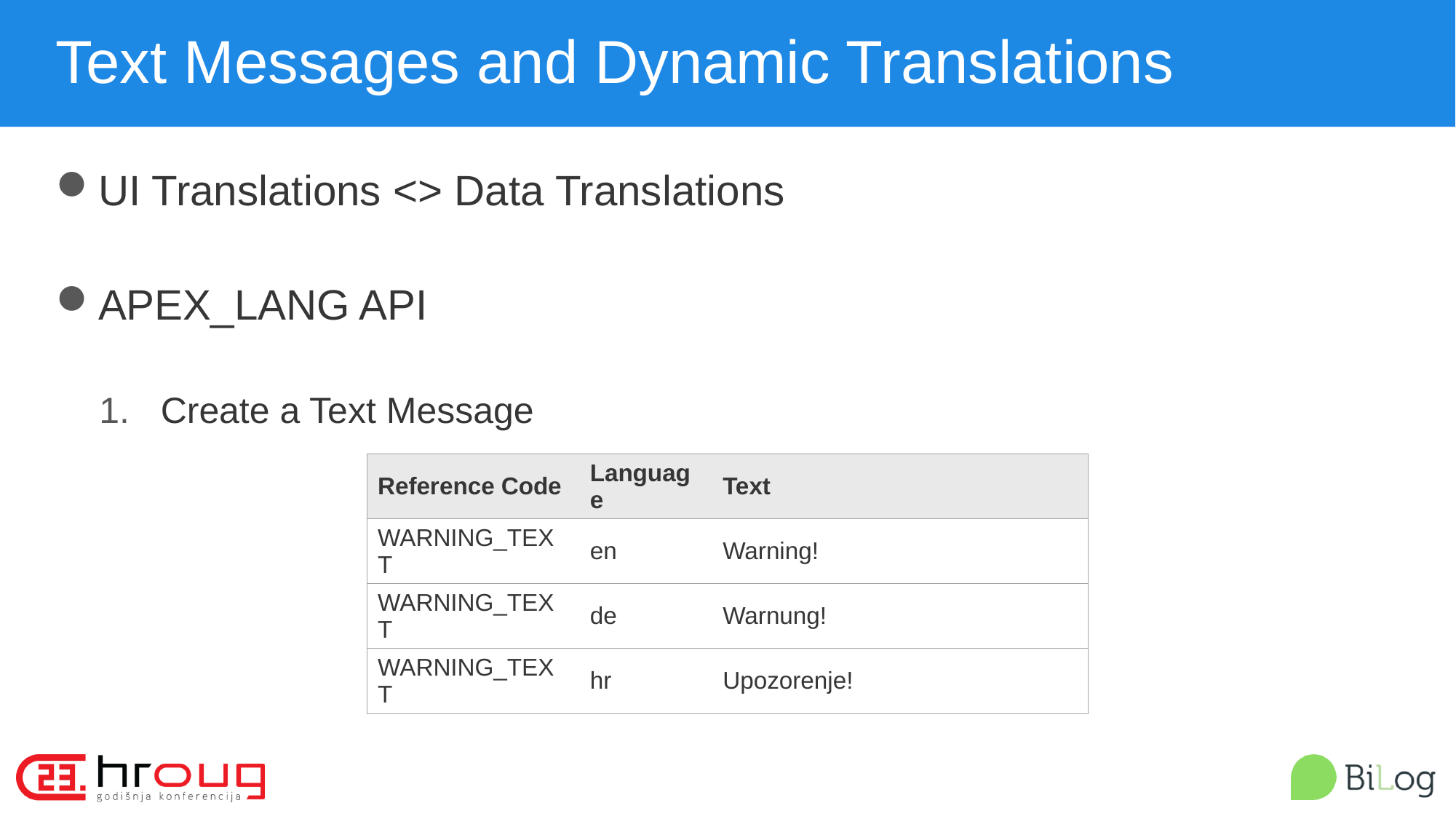

# Text Messages and Dynamic Translations
UI Translations <> Data Translations

APEX_LANG API

Create a Text Message

| Reference Code | Language | Text |
| --- | --- | --- |
| WARNING\_TEXT | en | Warning! |
| WARNING\_TEXT | de | Warnung! |
| WARNING\_TEXT | hr | Upozorenje! |